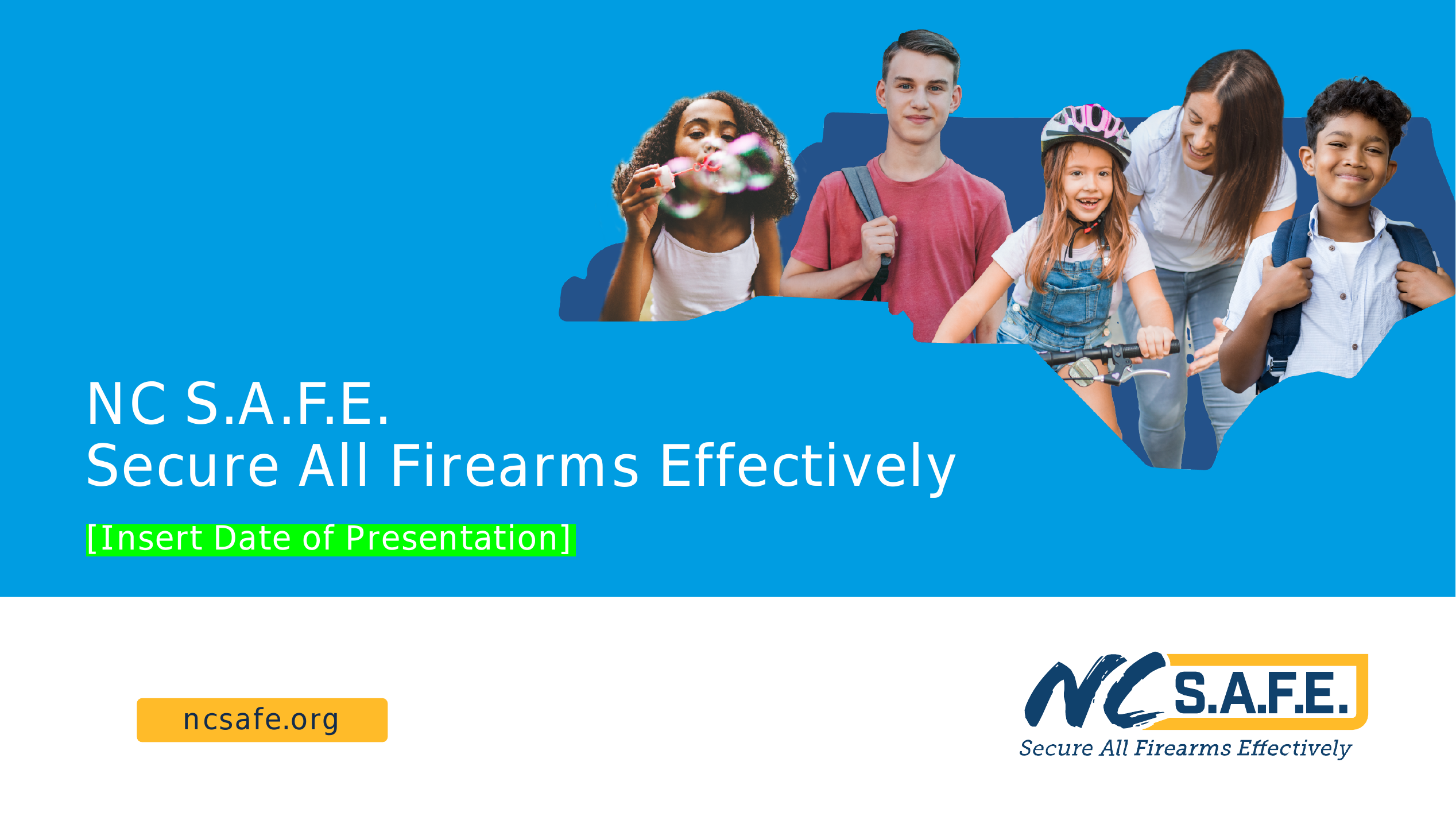

# NC S.A.F.E. Secure All Firearms Effectively
[Insert Date of Presentation]